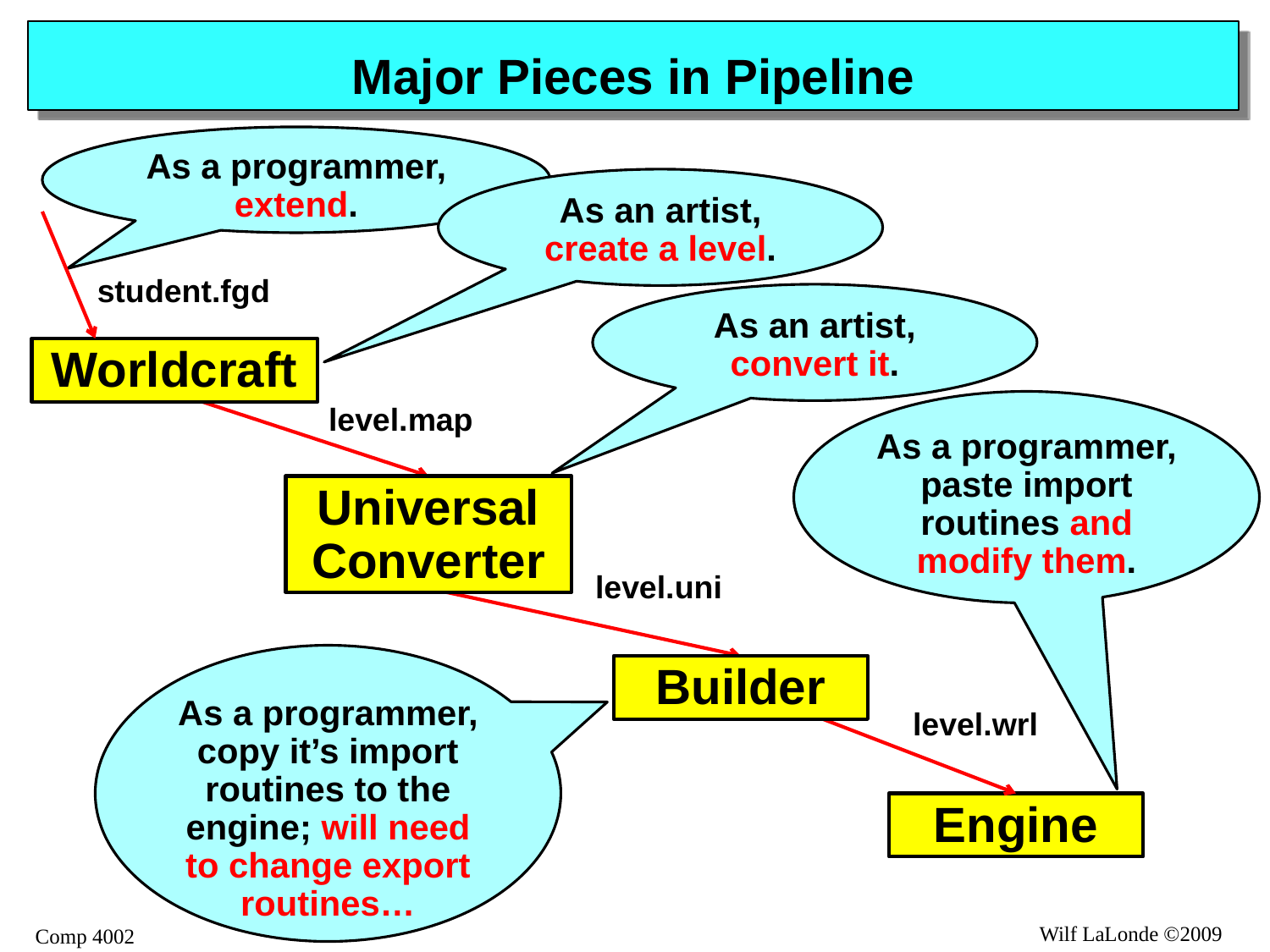

# Major Pieces in Pipeline
As a programmer, extend.
As an artist, create a level.
student.fgd
As an artist, convert it.
Worldcraft
As a programmer, paste import routines and modify them.
level.map
Universal Converter
level.uni
As a programmer, copy it’s import routines to the engine; will need to change export routines…
Builder
level.wrl
Engine